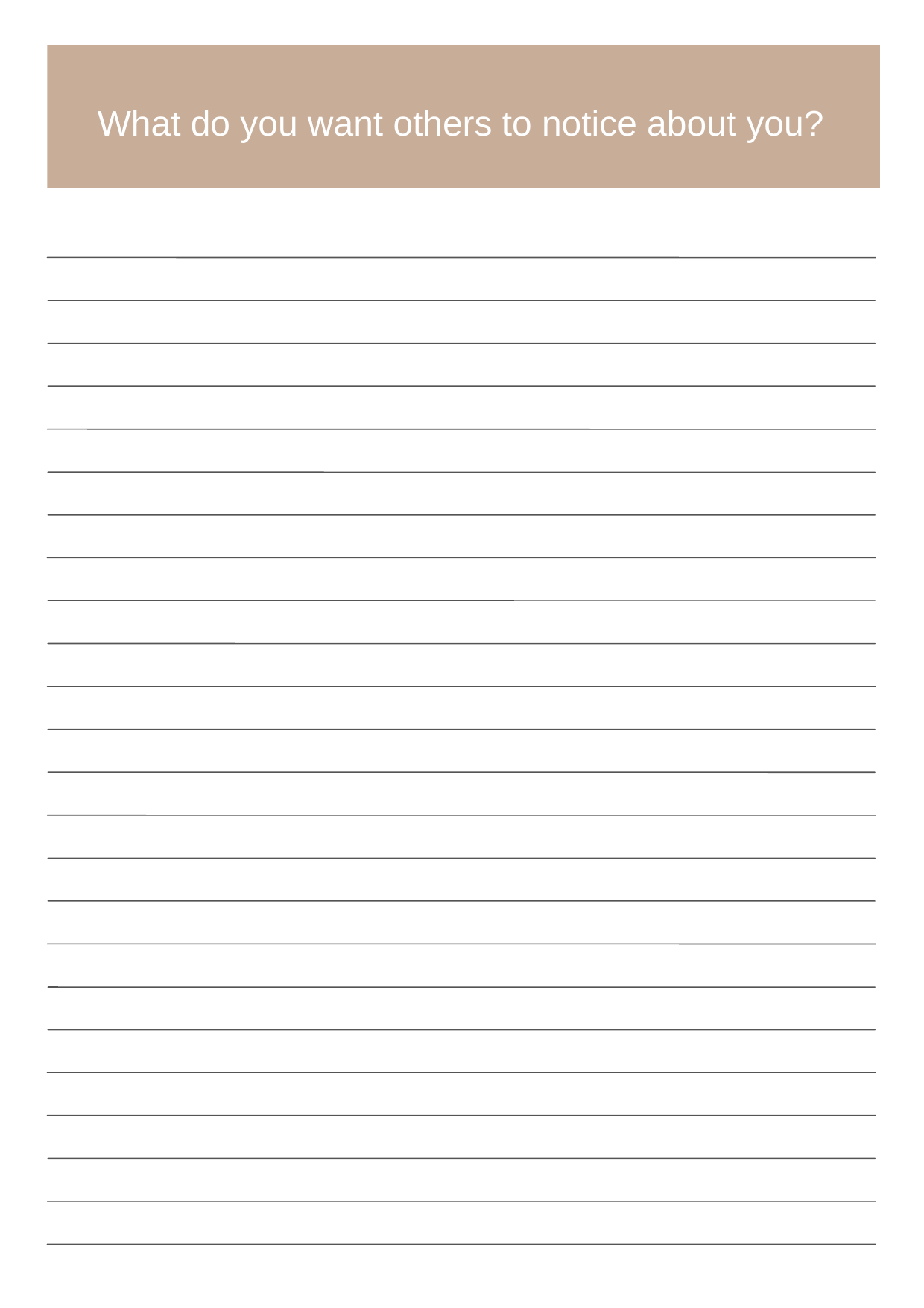

What do you want others to notice about you?